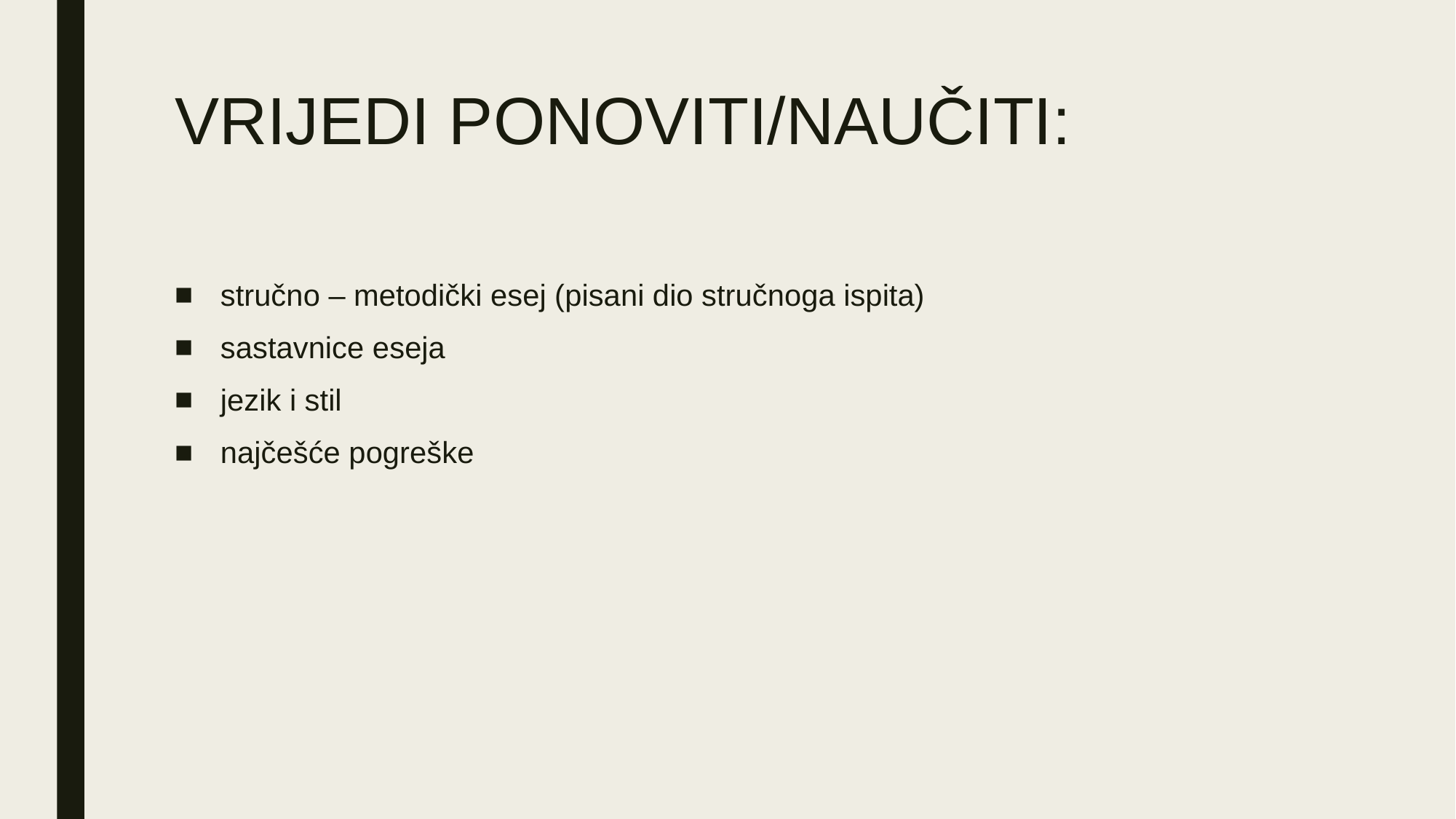

# VRIJEDI PONOVITI/NAUČITI:
stručno – metodički esej (pisani dio stručnoga ispita)
sastavnice eseja
jezik i stil
najčešće pogreške